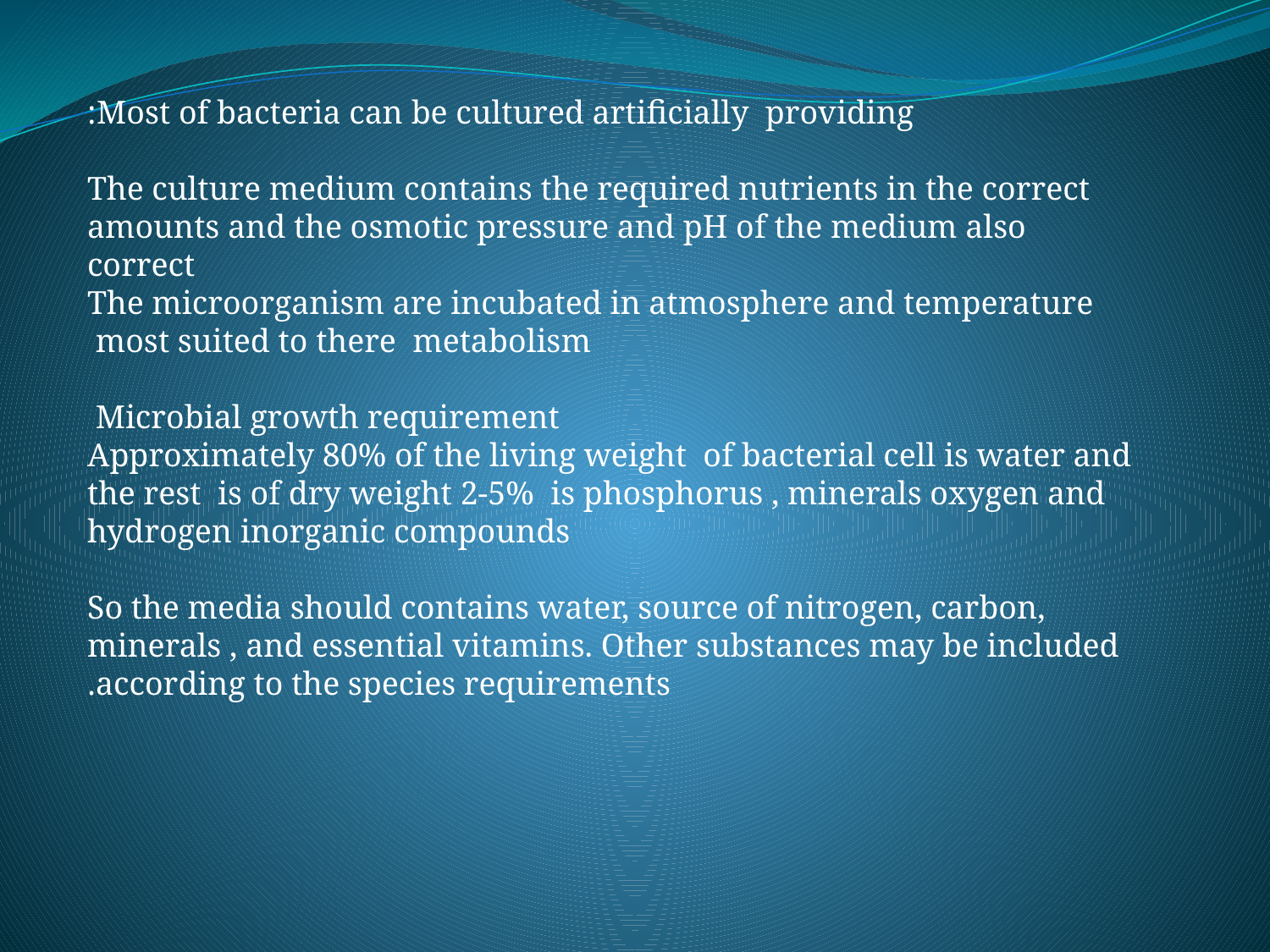

Most of bacteria can be cultured artificially  providing:

The culture medium contains the required nutrients in the correct amounts and the osmotic pressure and pH of the medium also correct
The microorganism are incubated in atmosphere and temperature most suited to there  metabolism

Microbial growth requirement
Approximately 80% of the living weight  of bacterial cell is water and the rest  is of dry weight 2-5%  is phosphorus , minerals oxygen and hydrogen inorganic compounds

So the media should contains water, source of nitrogen, carbon, minerals , and essential vitamins. Other substances may be included according to the species requirements.